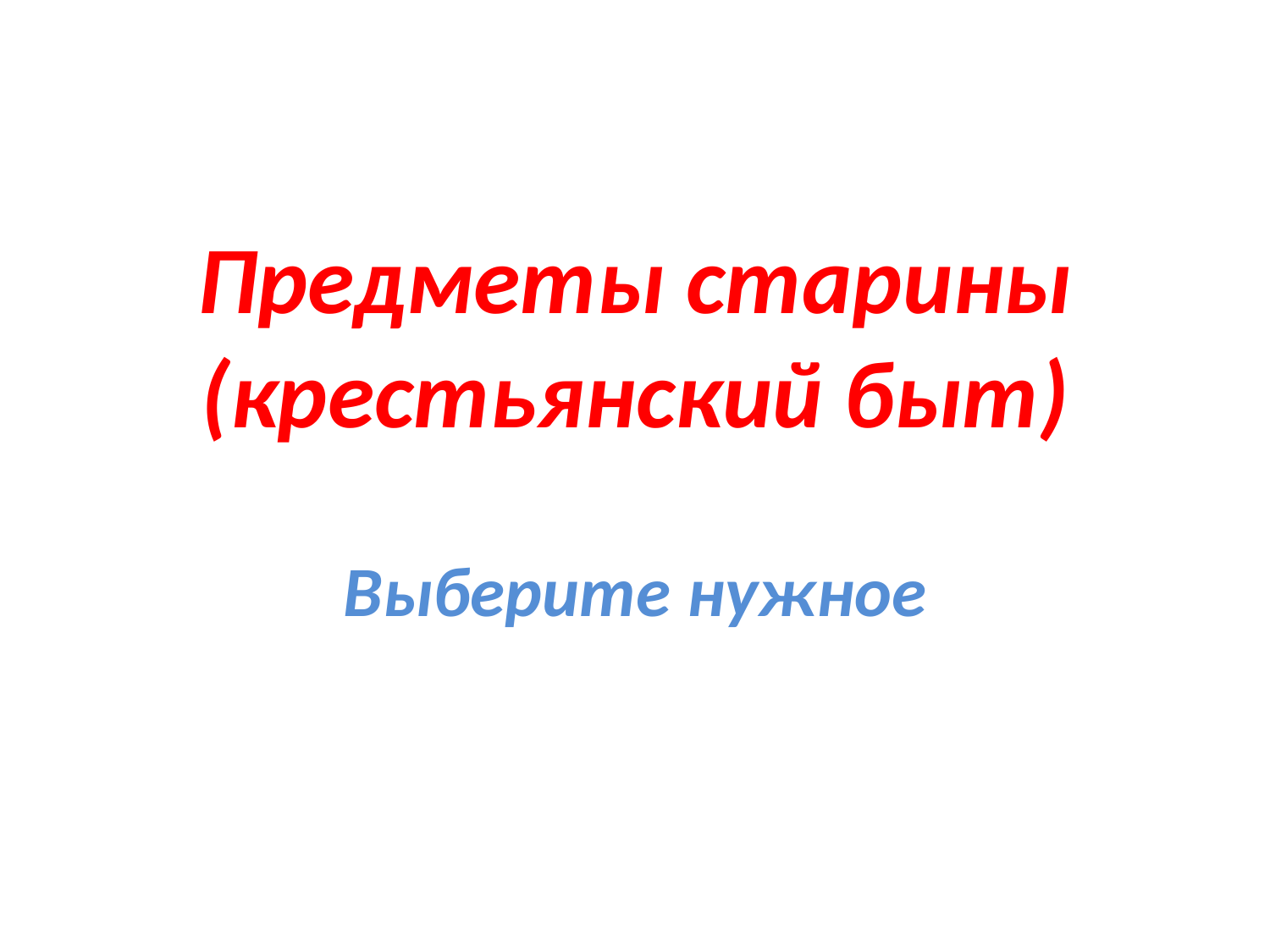

# Предметы старины (крестьянский быт)
Выберите нужное